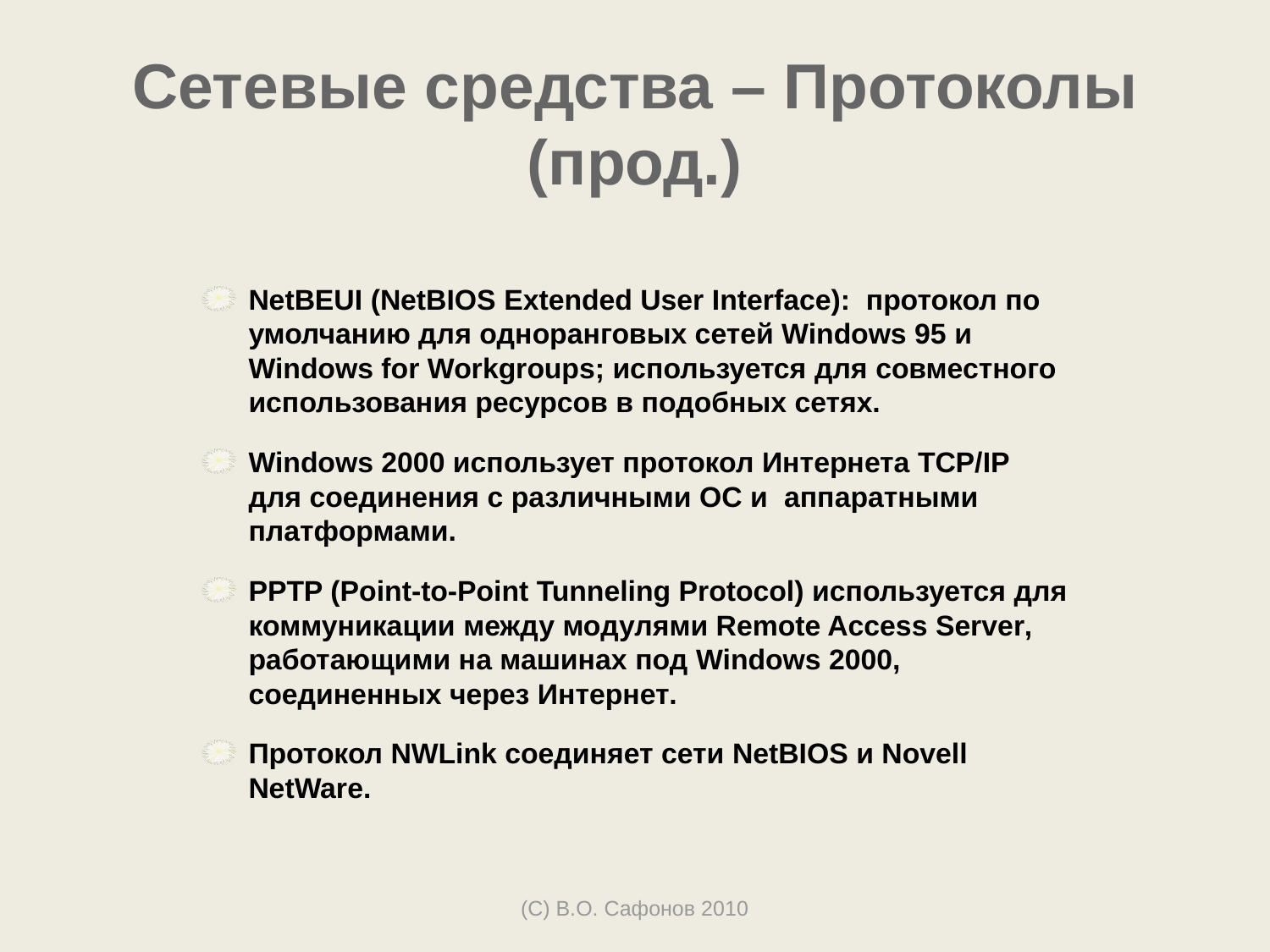

# Сетевые средства – Протоколы (прод.)
NetBEUI (NetBIOS Extended User Interface):  протокол по умолчанию для одноранговых сетей Windows 95 и Windows for Workgroups; используется для совместного использования ресурсов в подобных сетях.
Windows 2000 использует протокол Интернета TCP/IP для соединения с различными ОС и  аппаратными платформами.
PPTP (Point-to-Point Tunneling Protocol) используется для коммуникации между модулями Remote Access Server,  работающими на машинах под Windows 2000, соединенных через Интернет.
Протокол NWLink соединяет сети NetBIOS и Novell NetWare.
(С) В.О. Сафонов 2010